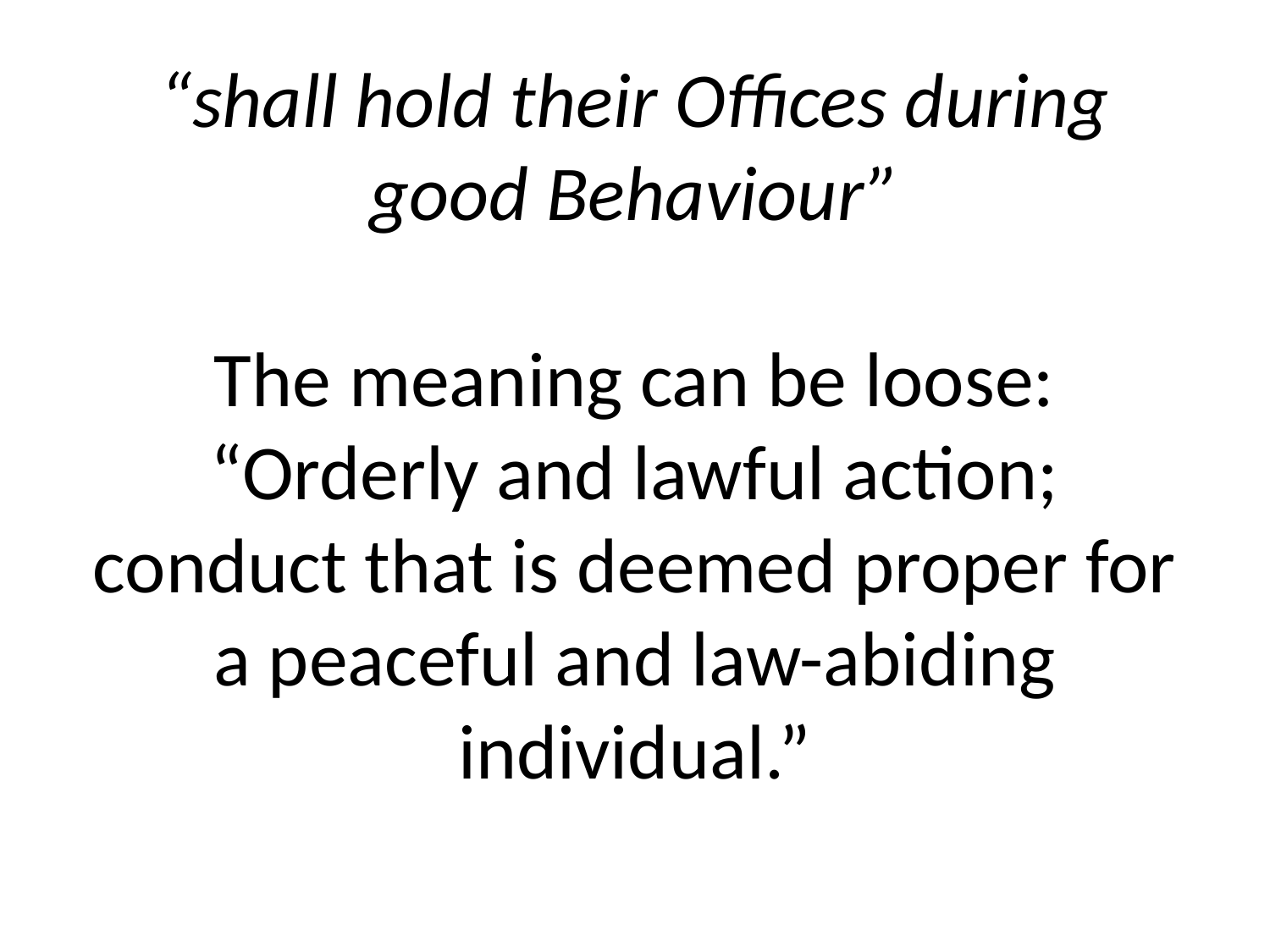

# “shall hold their Offices during good Behaviour” The meaning can be loose: “Orderly and lawful action; conduct that is deemed proper for a peaceful and law-abiding individual.”